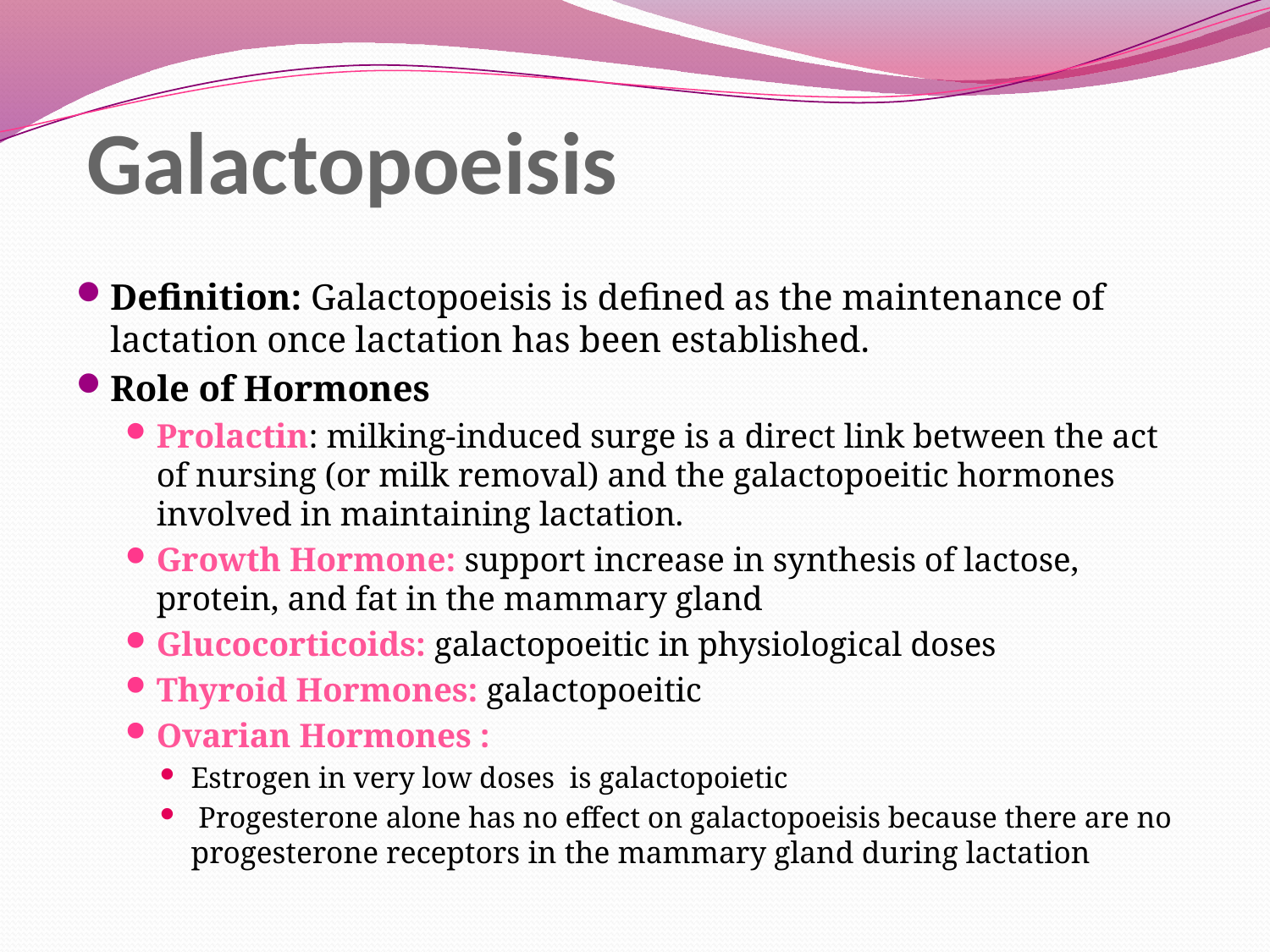

# Galactopoeisis
Definition: Galactopoeisis is defined as the maintenance of lactation once lactation has been established.
Role of Hormones
Prolactin: milking-induced surge is a direct link between the act of nursing (or milk removal) and the galactopoeitic hormones involved in maintaining lactation.
Growth Hormone: support increase in synthesis of lactose, protein, and fat in the mammary gland
Glucocorticoids: galactopoeitic in physiological doses
Thyroid Hormones: galactopoeitic
Ovarian Hormones :
Estrogen in very low doses  is galactopoietic
 Progesterone alone has no effect on galactopoeisis because there are no progesterone receptors in the mammary gland during lactation